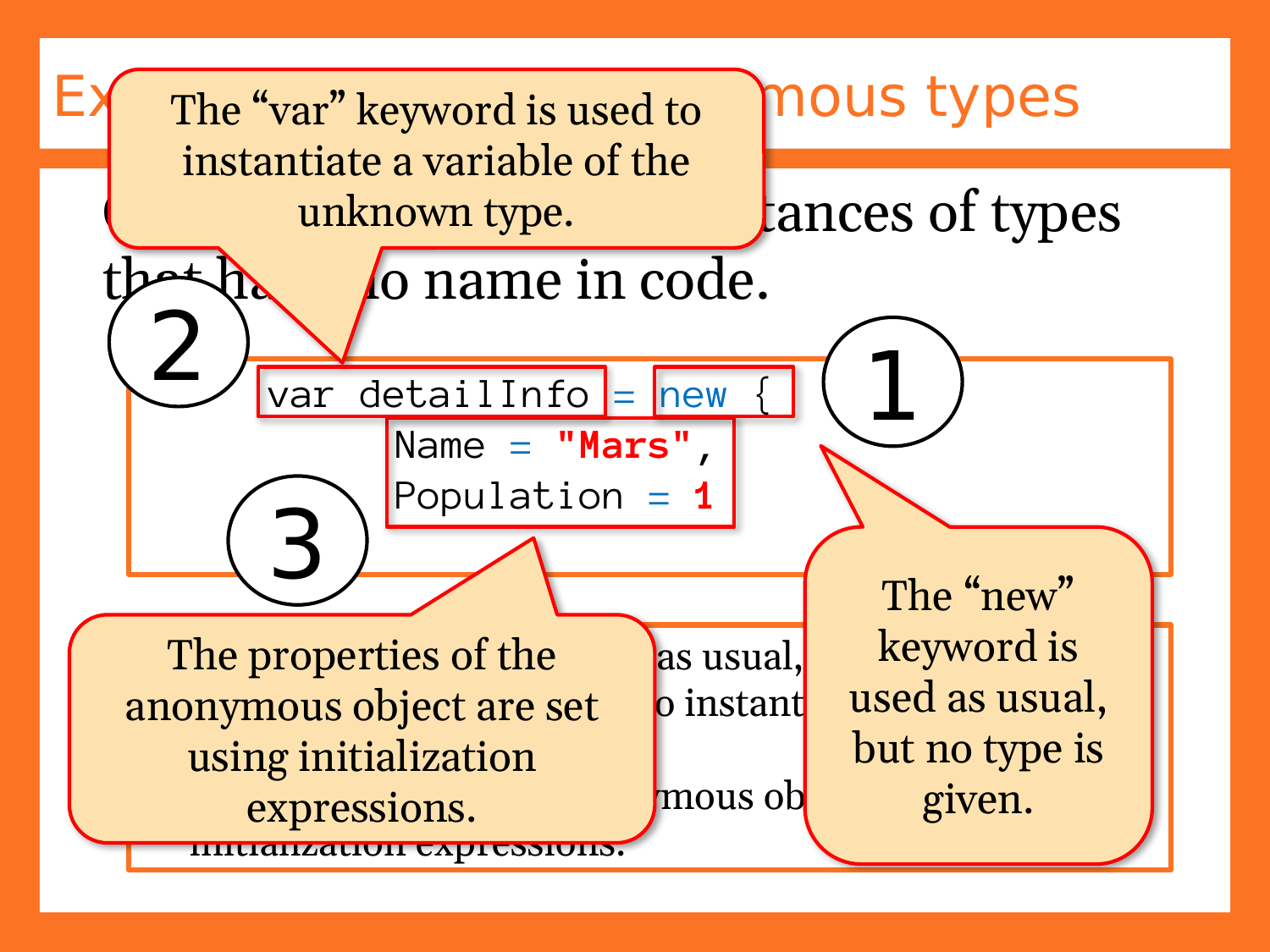

# Excursion C# 3.0: Anonymous types
The “var” keyword is used to instantiate a variable of the unknown type.
C# 3.0 allows to create instances of types that have no name in code.
2
1
	var detailInfo = new {
		Name = "Mars",
		Population = 1
	};

3
The “new” keyword is used as usual, but no type is given.
The properties of the anonymous object are set using initialization expressions.
The “new” keyword is used as usual, but no type is given.
The “var” keyword is used to instantiate a variable of the unknown type.
The properties of the anonymous object are set using initialization expressions.